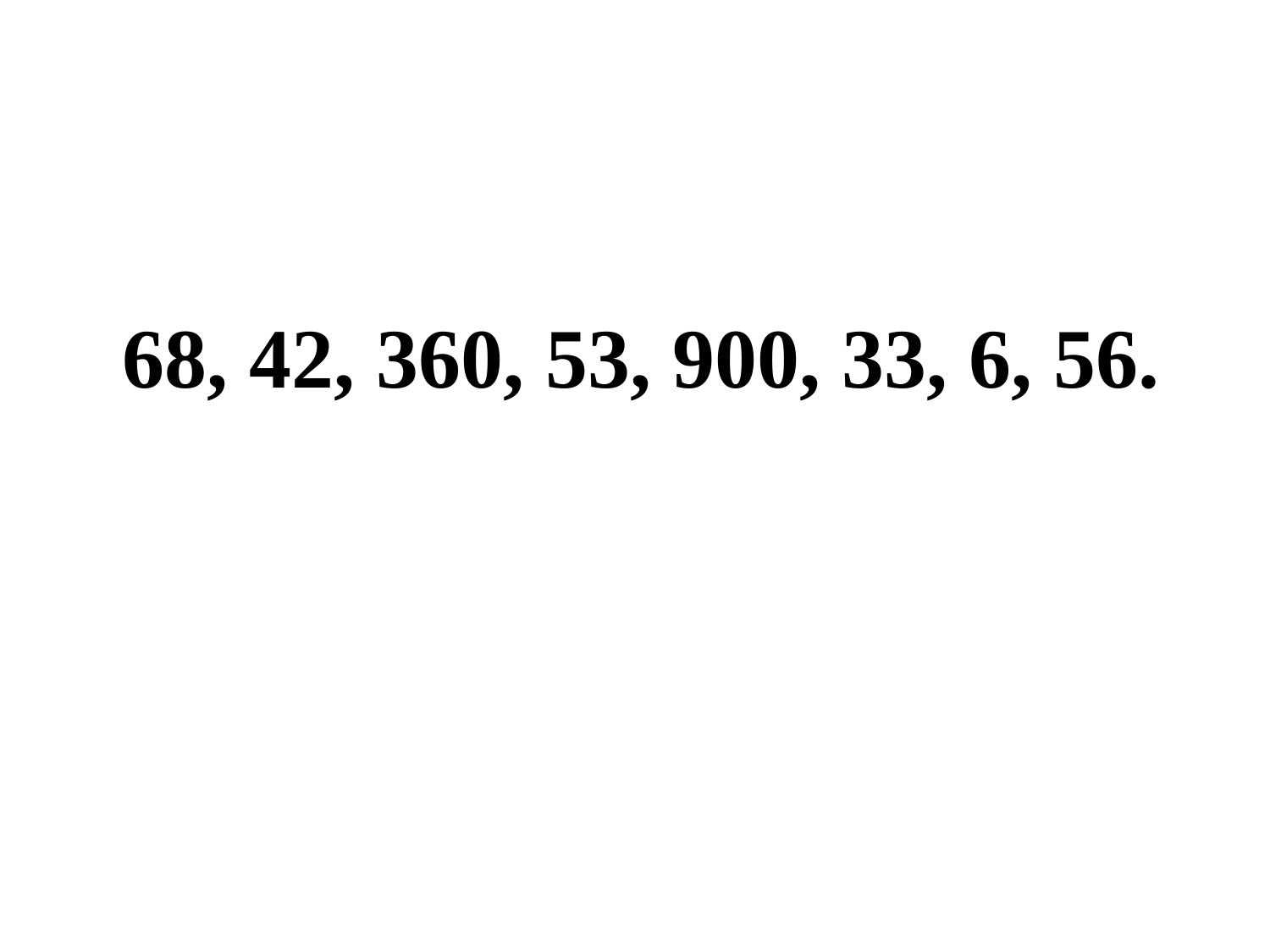

68, 42, 360, 53, 900, 33, 6, 56.